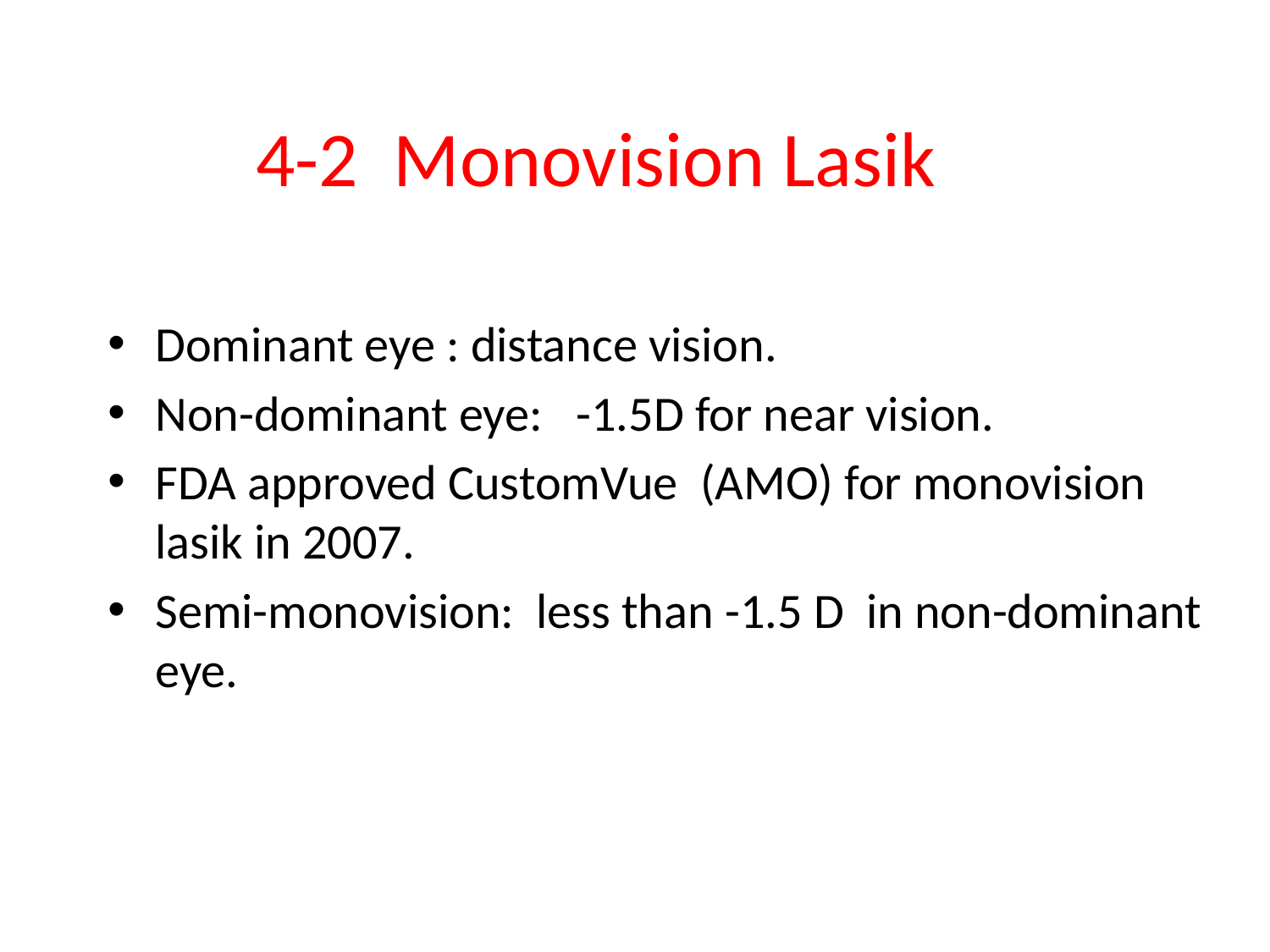

# 4-2  Monovision Lasik
Dominant eye : distance vision.
Non-dominant eye:   -1.5D for near vision.
FDA approved CustomVue  (AMO) for monovision lasik in 2007.
Semi-monovision:  less than -1.5 D  in non-dominant eye.